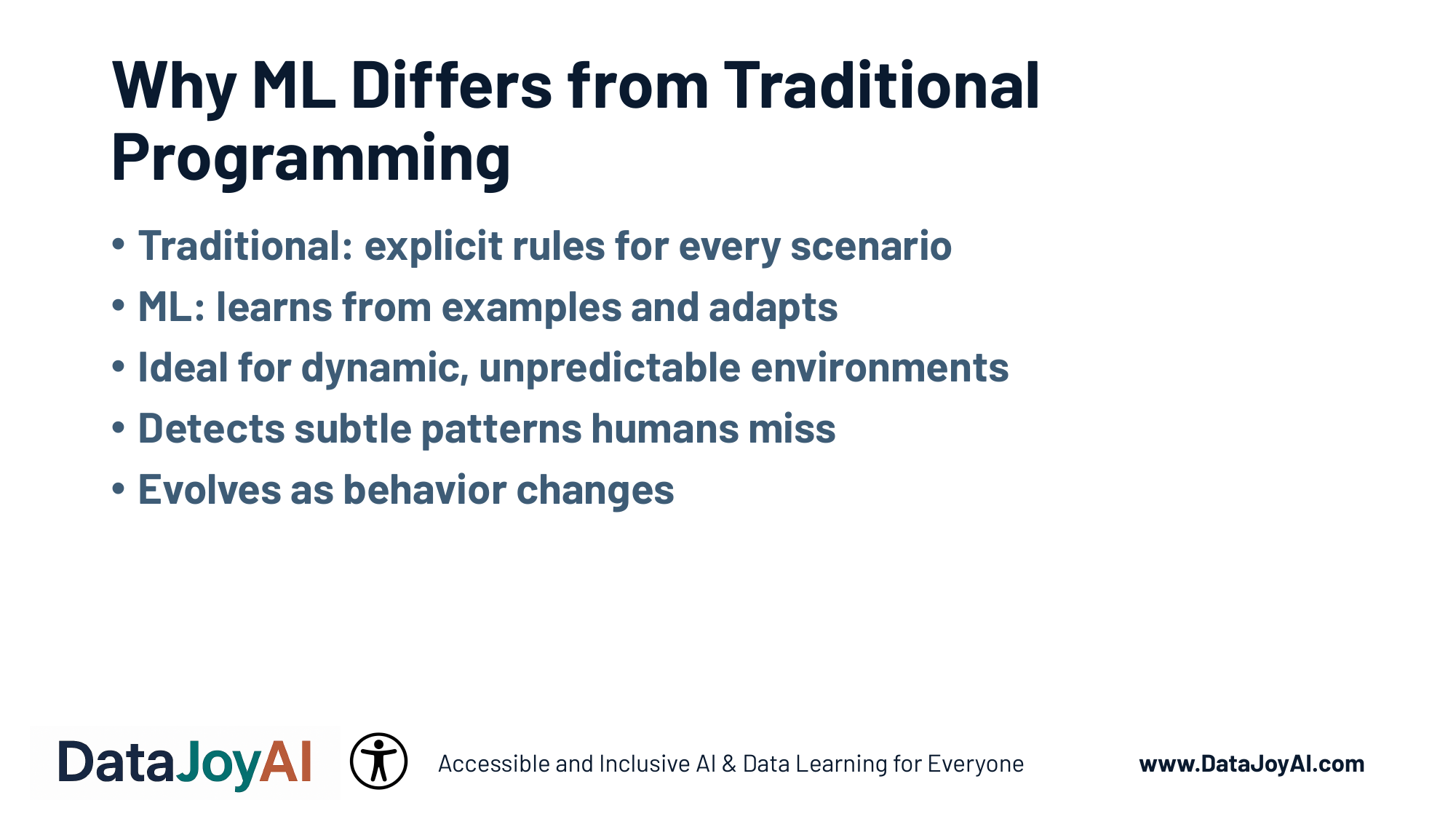

# Why ML Differs from Traditional Programming
Traditional: explicit rules for every scenario
ML: learns from examples and adapts
Ideal for dynamic, unpredictable environments
Detects subtle patterns humans miss
Evolves as behavior changes